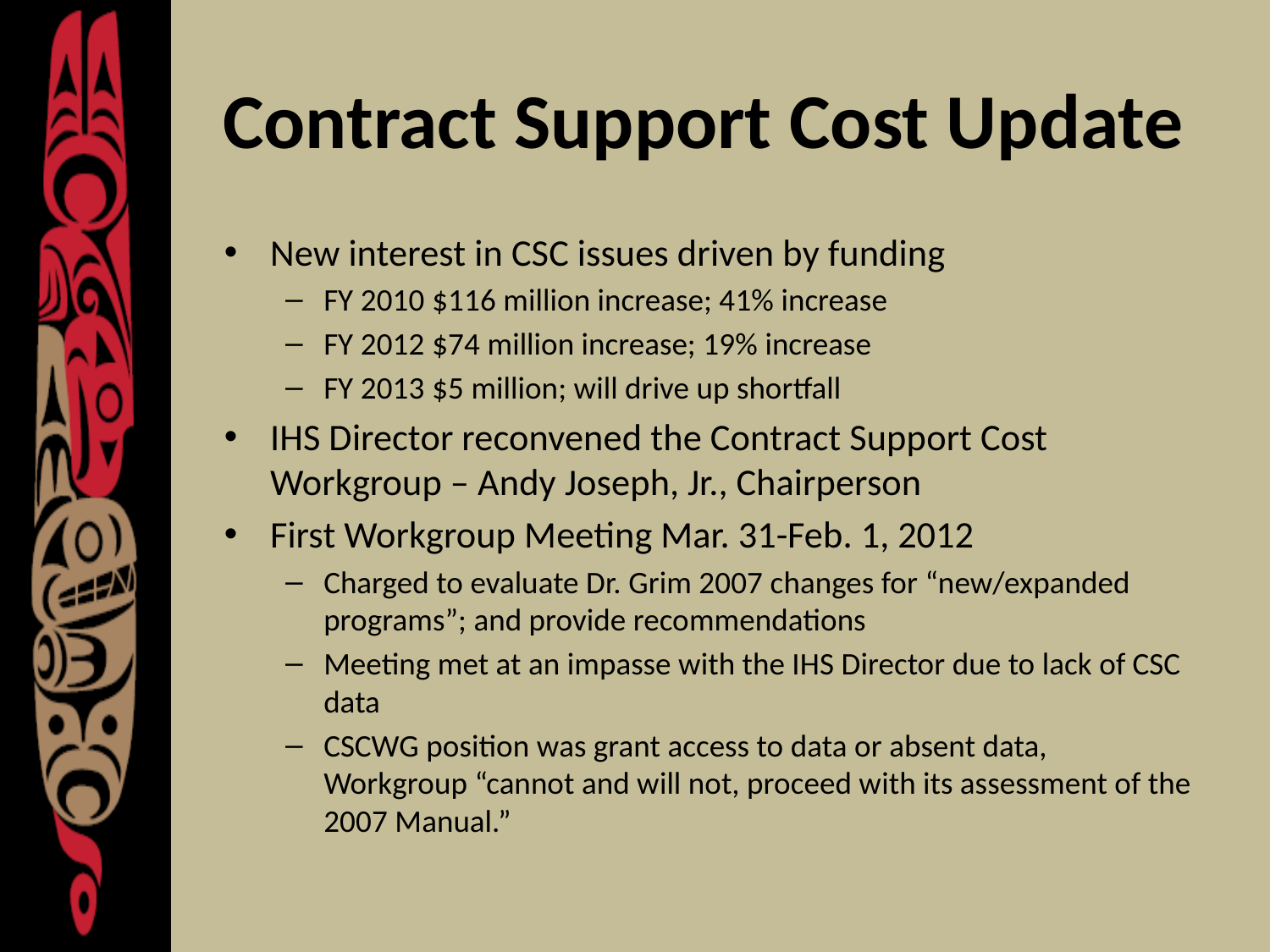

# Contract Support Cost Update
New interest in CSC issues driven by funding
FY 2010 $116 million increase; 41% increase
FY 2012 $74 million increase; 19% increase
FY 2013 $5 million; will drive up shortfall
IHS Director reconvened the Contract Support Cost Workgroup – Andy Joseph, Jr., Chairperson
First Workgroup Meeting Mar. 31-Feb. 1, 2012
Charged to evaluate Dr. Grim 2007 changes for “new/expanded programs”; and provide recommendations
Meeting met at an impasse with the IHS Director due to lack of CSC data
CSCWG position was grant access to data or absent data, Workgroup “cannot and will not, proceed with its assessment of the 2007 Manual.”